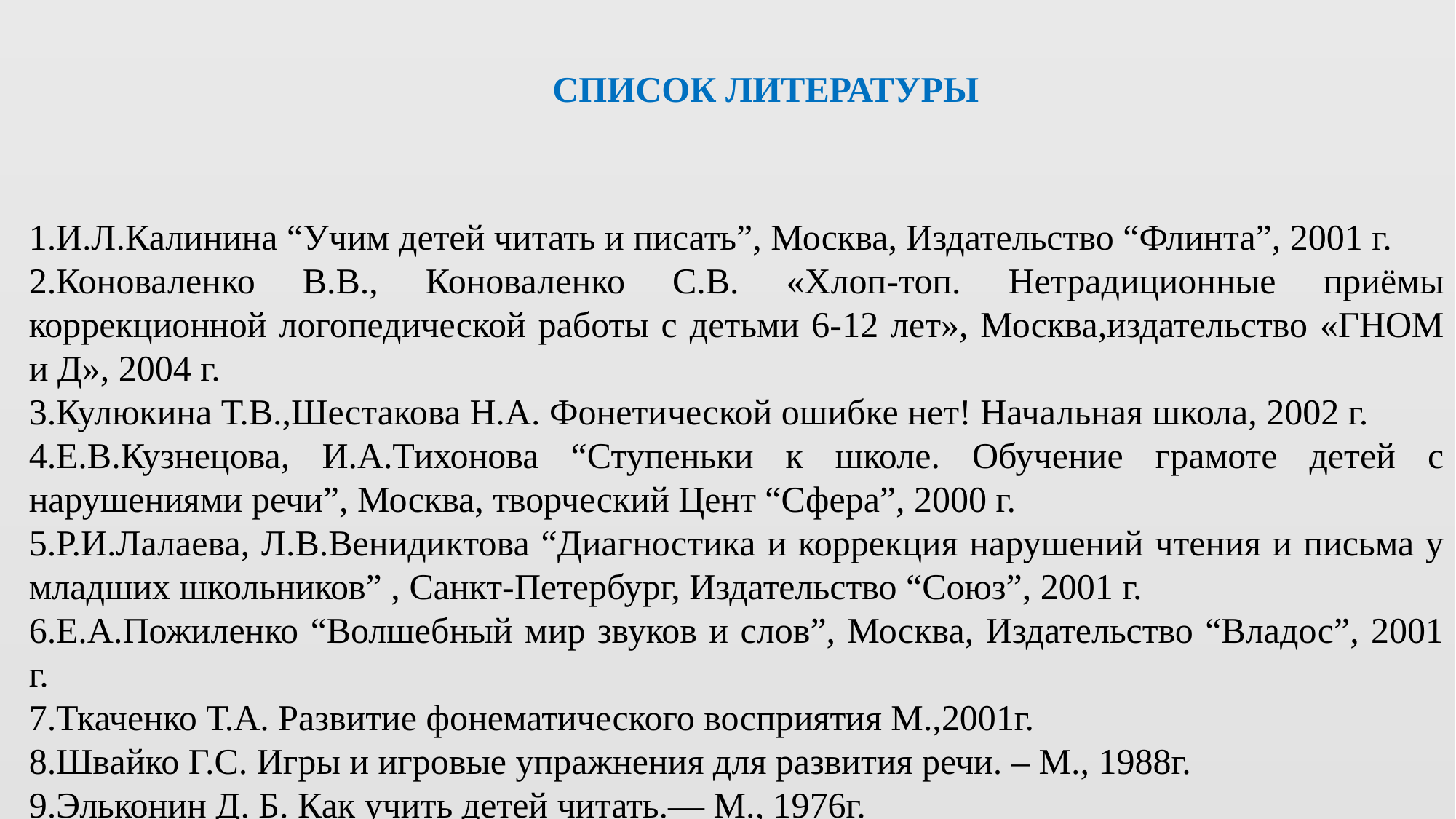

СПИСОК ЛИТЕРАТУРЫ
И.Л.Калинина “Учим детей читать и писать”, Москва, Издательство “Флинта”, 2001 г.
Коноваленко В.В., Коноваленко С.В. «Хлоп-топ. Нетрадиционные приёмы коррекционной логопедической работы с детьми 6-12 лет», Москва,издательство «ГНОМ и Д», 2004 г.
Кулюкина Т.В.,Шестакова Н.А. Фонетической ошибке нет! Начальная школа, 2002 г.
Е.В.Кузнецова, И.А.Тихонова “Ступеньки к школе. Обучение грамоте детей с нарушениями речи”, Москва, творческий Цент “Сфера”, 2000 г.
Р.И.Лалаева, Л.В.Венидиктова “Диагностика и коррекция нарушений чтения и письма у младших школьников” , Санкт-Петербург, Издательство “Союз”, 2001 г.
Е.А.Пожиленко “Волшебный мир звуков и слов”, Москва, Издательство “Владос”, 2001 г.
Ткаченко Т.А. Развитие фонематического восприятия М.,2001г.
Швайко Г.С. Игры и игровые упражнения для развития речи. – М., 1988г.
Эльконин Д. Б. Как учить детей читать.— М., 1976г.